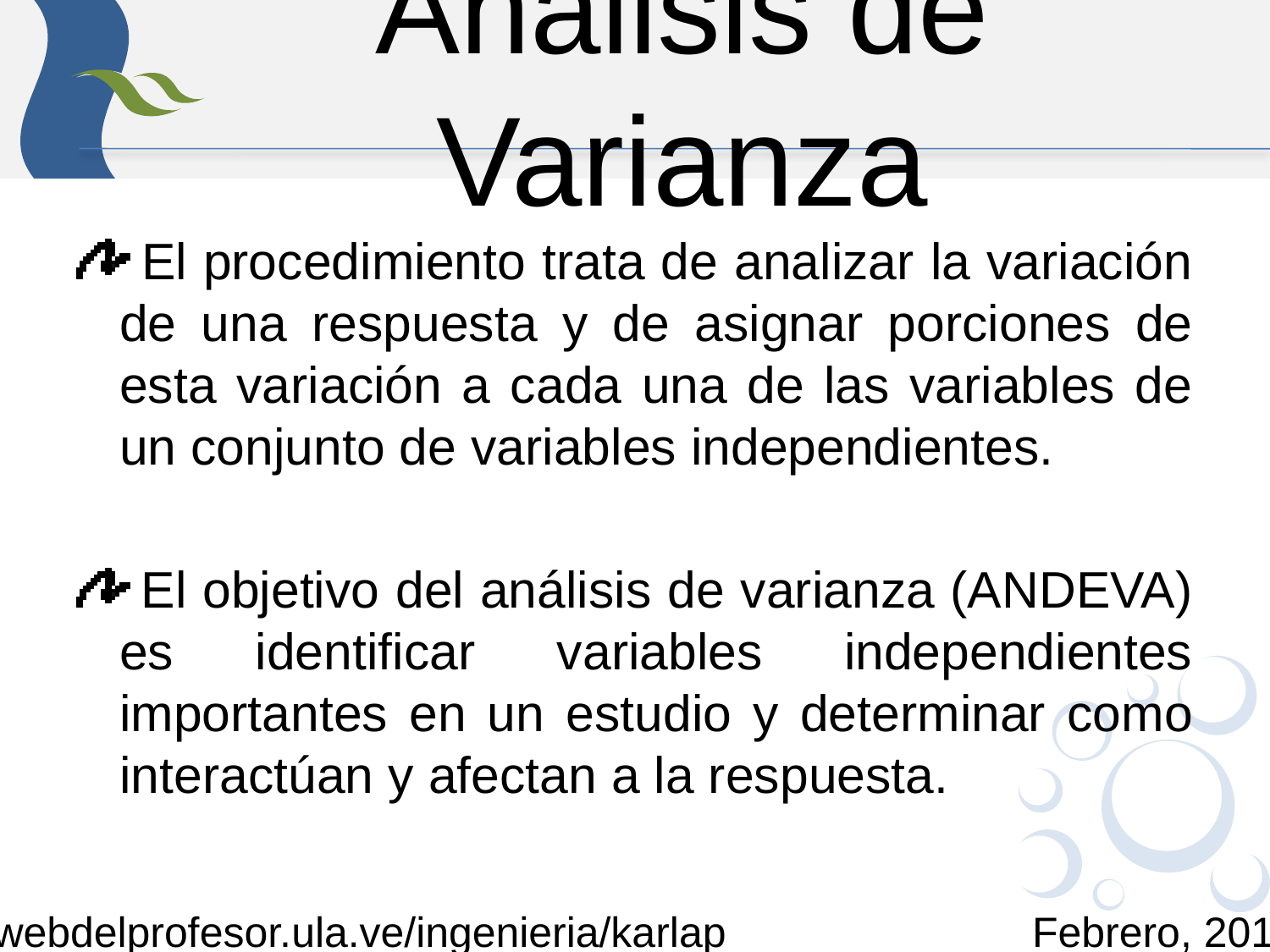

# Análisis de Varianza
 El procedimiento trata de analizar la variación de una respuesta y de asignar porciones de esta variación a cada una de las variables de un conjunto de variables independientes.

 El objetivo del análisis de varianza (ANDEVA) es identificar variables independientes importantes en un estudio y determinar como interactúan y afectan a la respuesta.